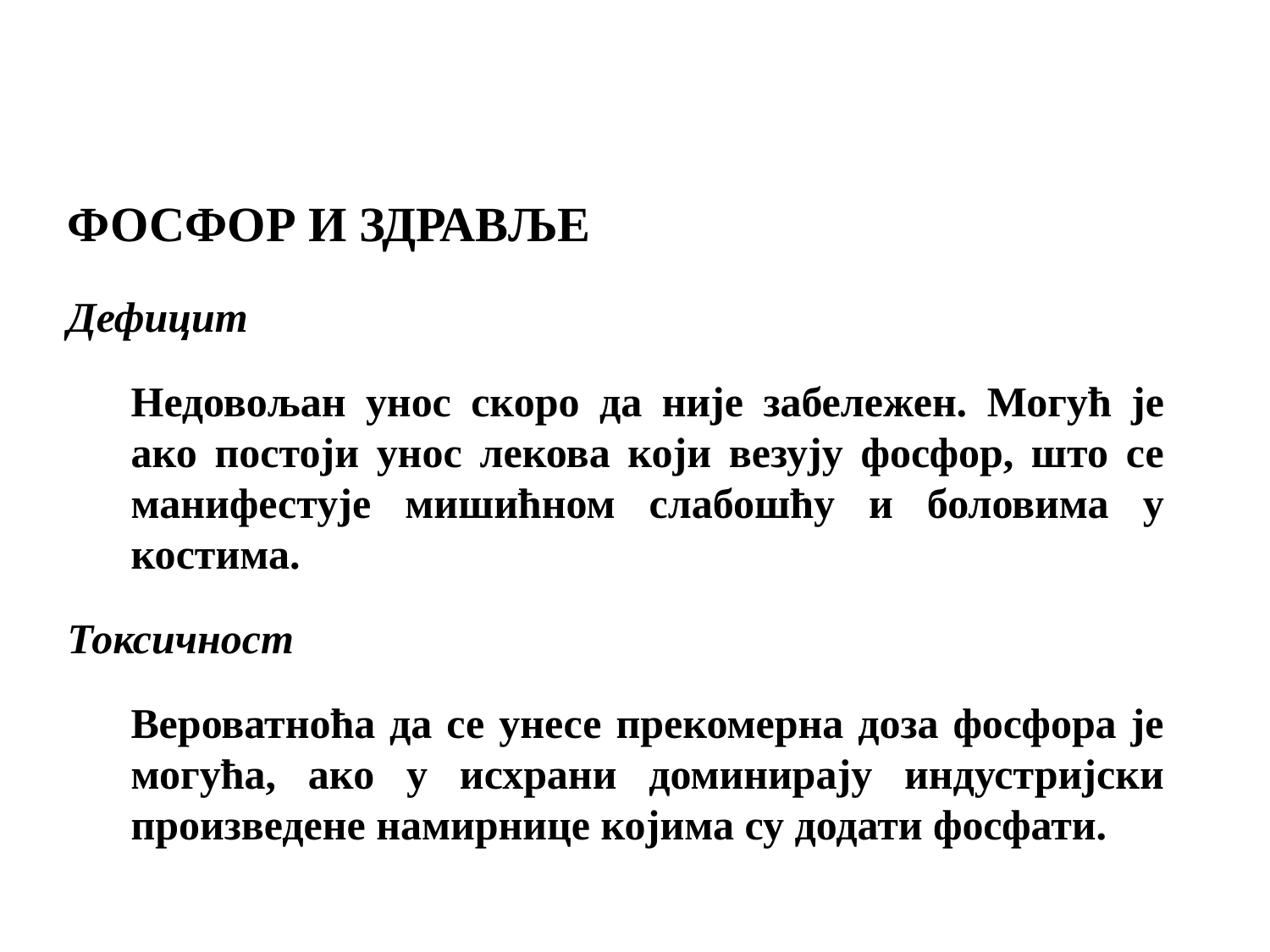

ФОСФОР И ЗДРАВЉЕ

Дефицит

Недовољан унос скоро да није забележен. Могућ је ако постоји унос лекова који везују фосфор, што се манифестује мишићном слабошћу и боловима у костима.

Токсичност

Вероватноћа да се унесе прекомерна доза фосфора је могућа, ако у исхрани доминирају индустријски произведене намирнице којима су додати фосфати.